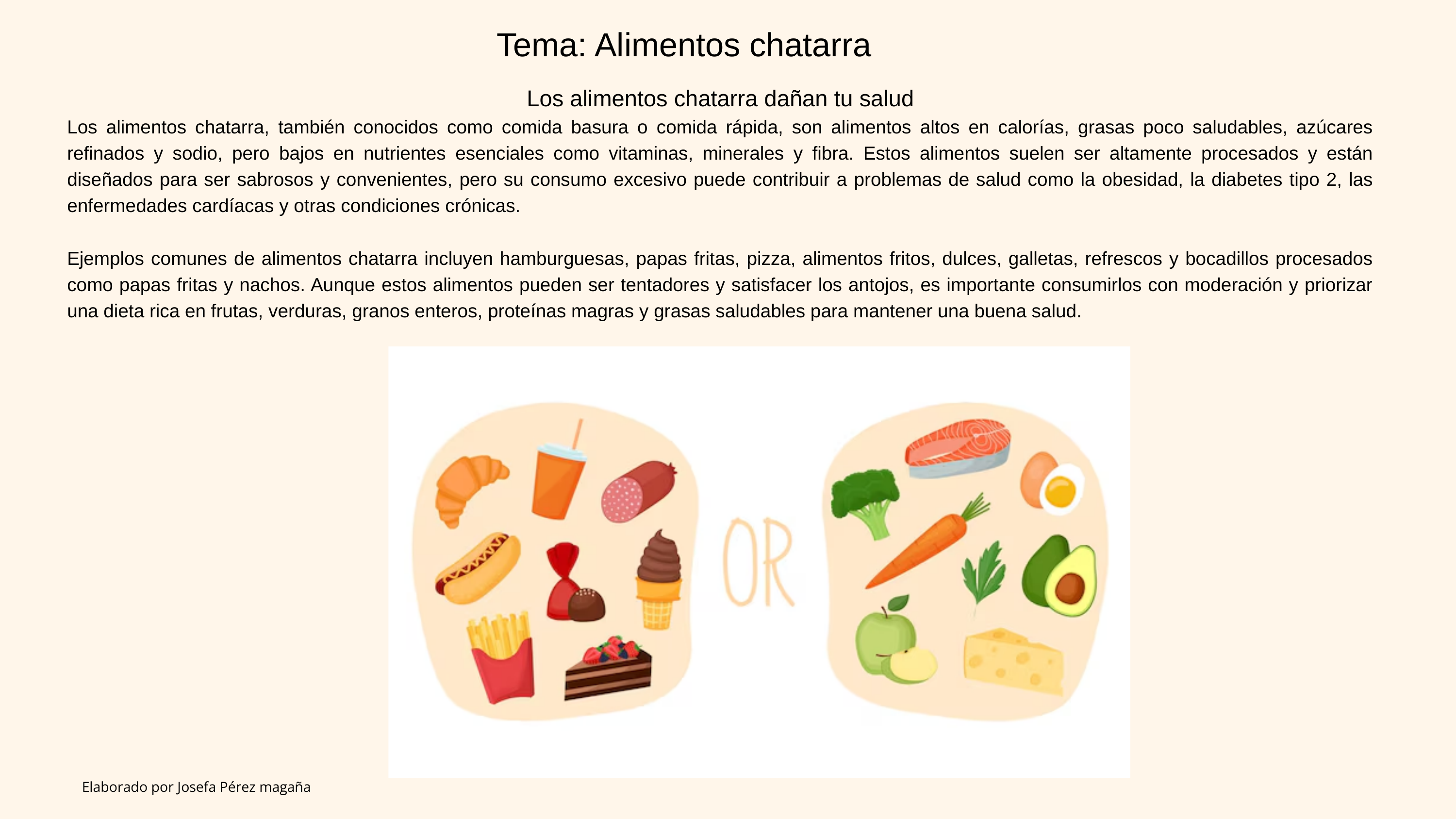

Tema: Alimentos chatarra
Los alimentos chatarra dañan tu salud
Los alimentos chatarra, también conocidos como comida basura o comida rápida, son alimentos altos en calorías, grasas poco saludables, azúcares refinados y sodio, pero bajos en nutrientes esenciales como vitaminas, minerales y fibra. Estos alimentos suelen ser altamente procesados y están diseñados para ser sabrosos y convenientes, pero su consumo excesivo puede contribuir a problemas de salud como la obesidad, la diabetes tipo 2, las enfermedades cardíacas y otras condiciones crónicas.

Ejemplos comunes de alimentos chatarra incluyen hamburguesas, papas fritas, pizza, alimentos fritos, dulces, galletas, refrescos y bocadillos procesados como papas fritas y nachos. Aunque estos alimentos pueden ser tentadores y satisfacer los antojos, es importante consumirlos con moderación y priorizar una dieta rica en frutas, verduras, granos enteros, proteínas magras y grasas saludables para mantener una buena salud.

Elaborado por Josefa Pérez magaña